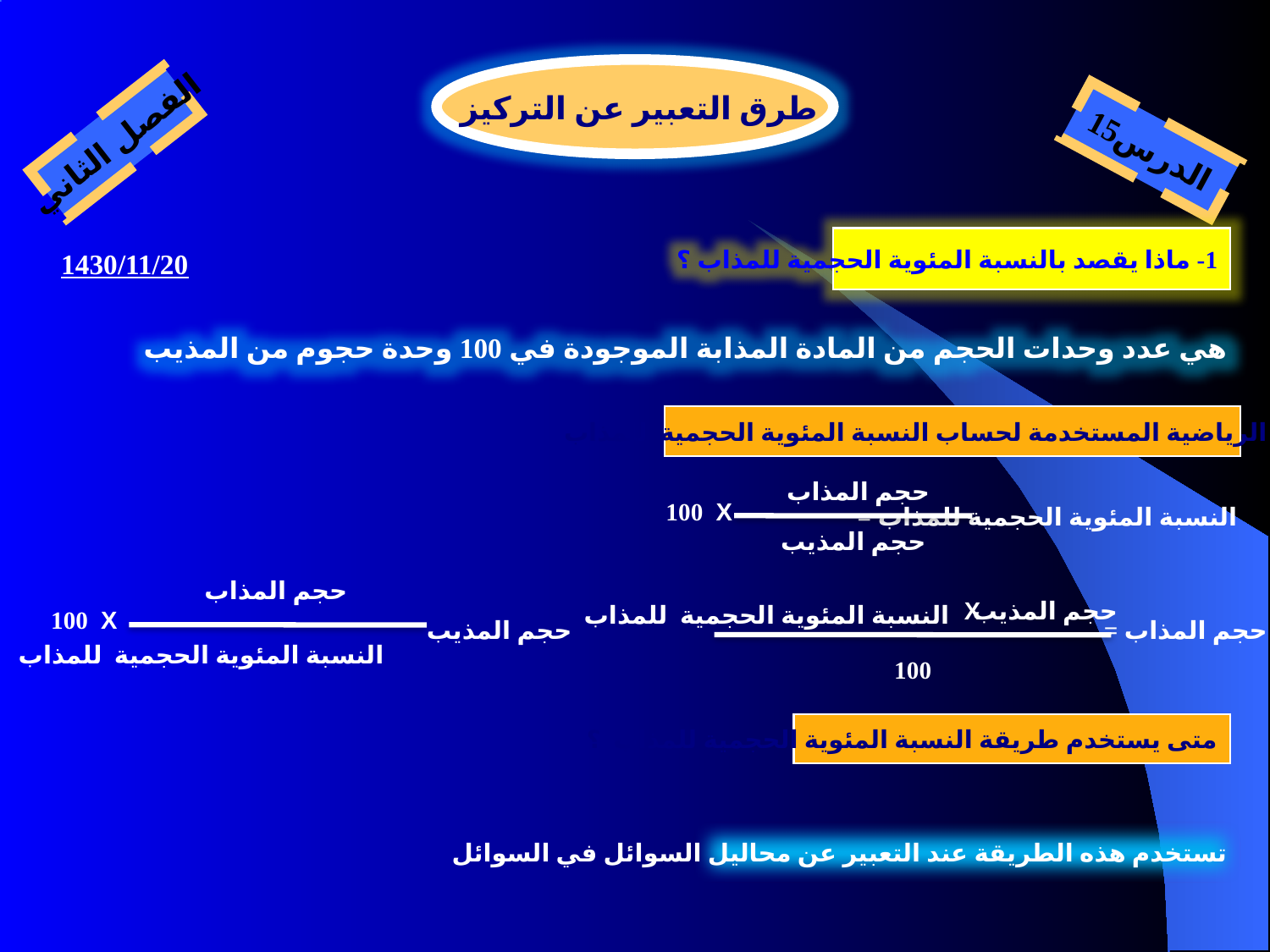

طرق التعبير عن التركيز
الفصل الثاني
الدرس15
1- ماذا يقصد بالنسبة المئوية الحجمية للمذاب ؟
1430/11/20
هي عدد وحدات الحجم من المادة المذابة الموجودة في 100 وحدة حجوم من المذيب
لعلاقة الرياضية المستخدمة لحساب النسبة المئوية الحجمية  للمذاب
حجم المذاب
100
X
النسبة المئوية الحجمية للمذاب =
حجم المذيب
حجم المذاب
النسبة المئوية الحجمية  للمذاب
X
حجم المذيب
100
X
حجم المذيب
حجم المذاب =
النسبة المئوية الحجمية  للمذاب
100
متى يستخدم طريقة النسبة المئوية الحجمية للمذاب  ؟
تستخدم هذه الطريقة عند التعبير عن محاليل السوائل في السوائل